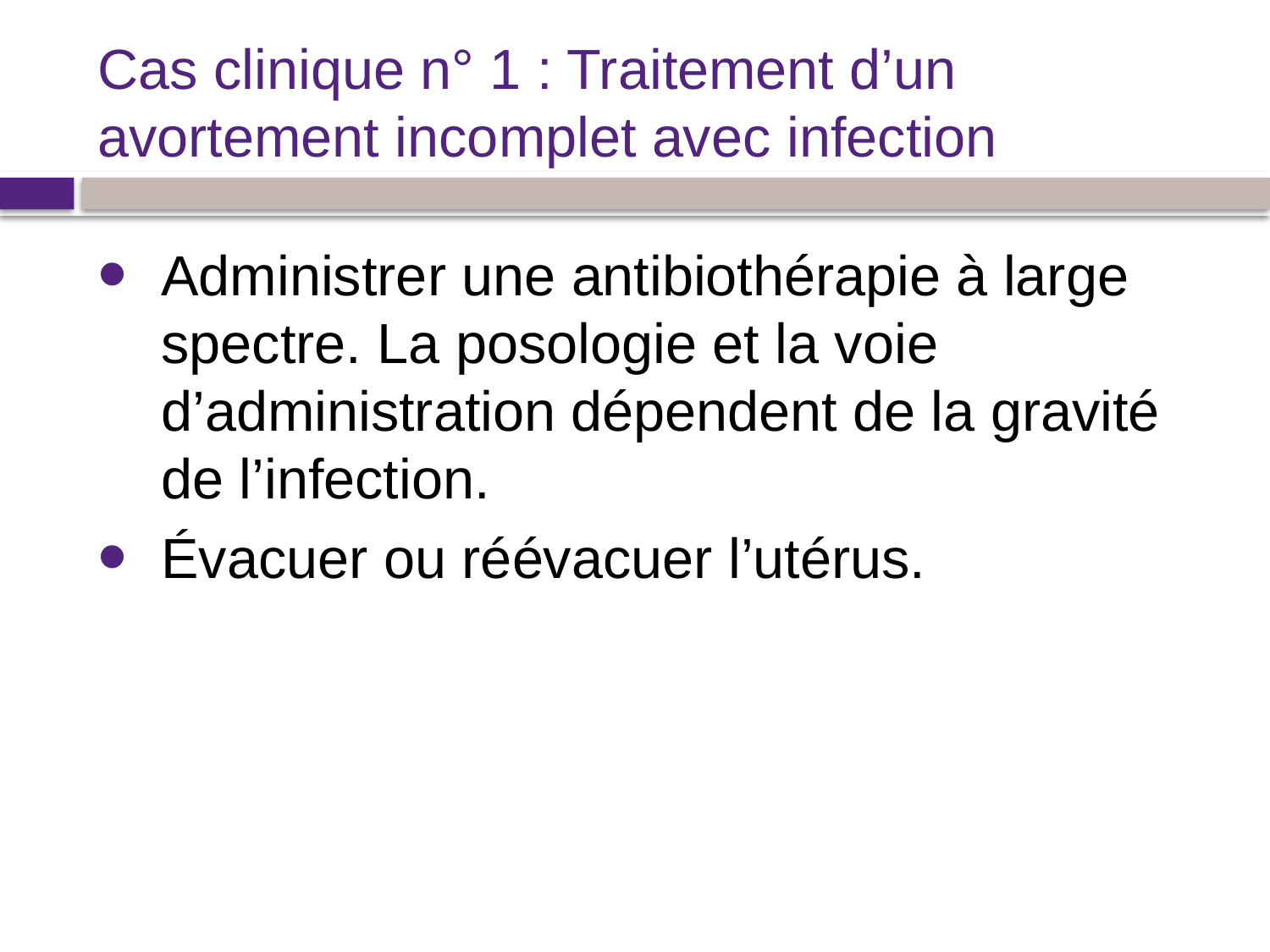

# Cas clinique n° 1 : Traitement d’un avortement incomplet avec infection
Administrer une antibiothérapie à large spectre. La posologie et la voie d’administration dépendent de la gravité de l’infection.
Évacuer ou réévacuer l’utérus.